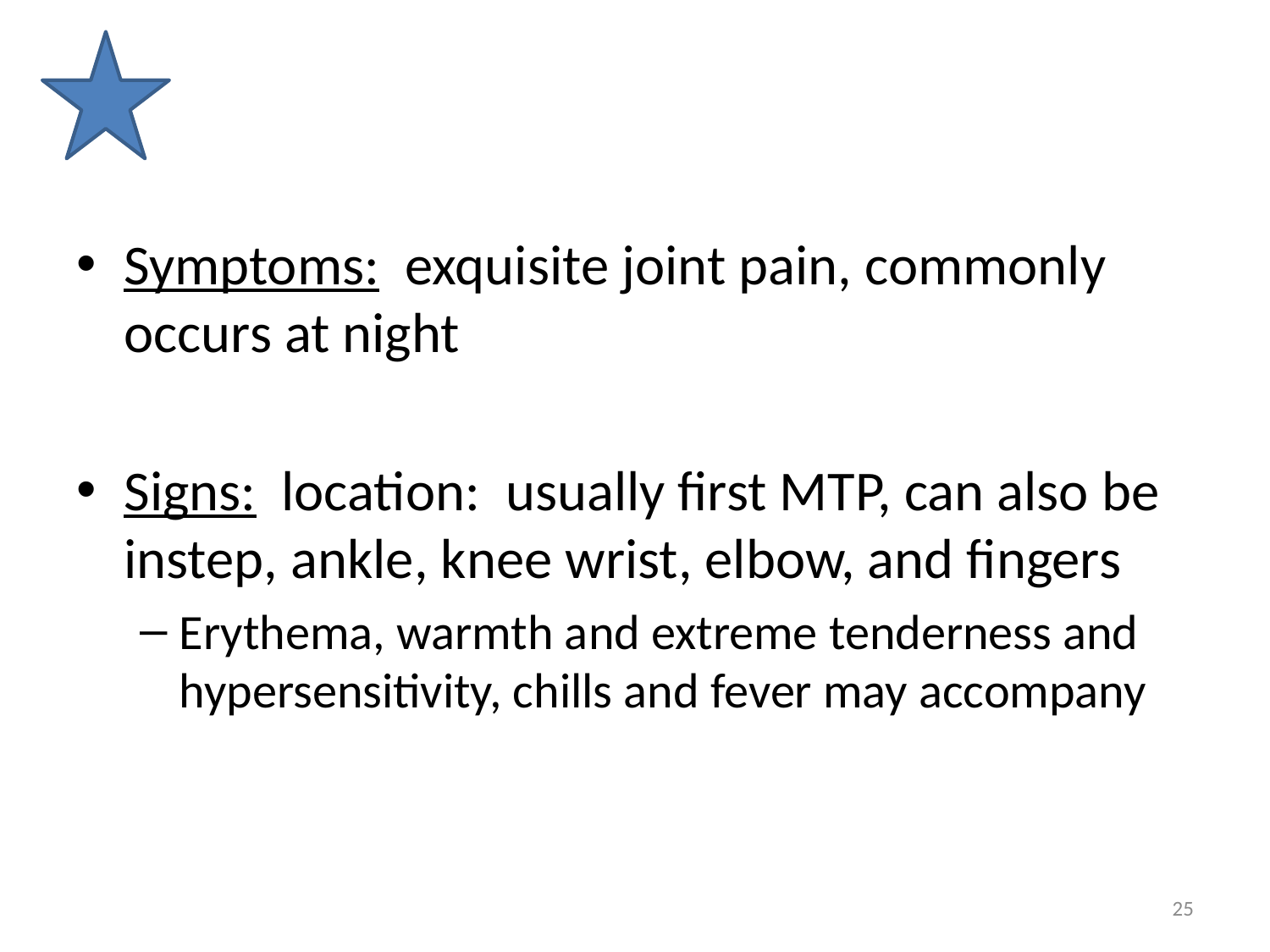

#
Symptoms:  exquisite joint pain, commonly occurs at night

Signs:  location:  usually first MTP, can also be instep, ankle, knee wrist, elbow, and fingers
Erythema, warmth and extreme tenderness and hypersensitivity, chills and fever may accompany

25